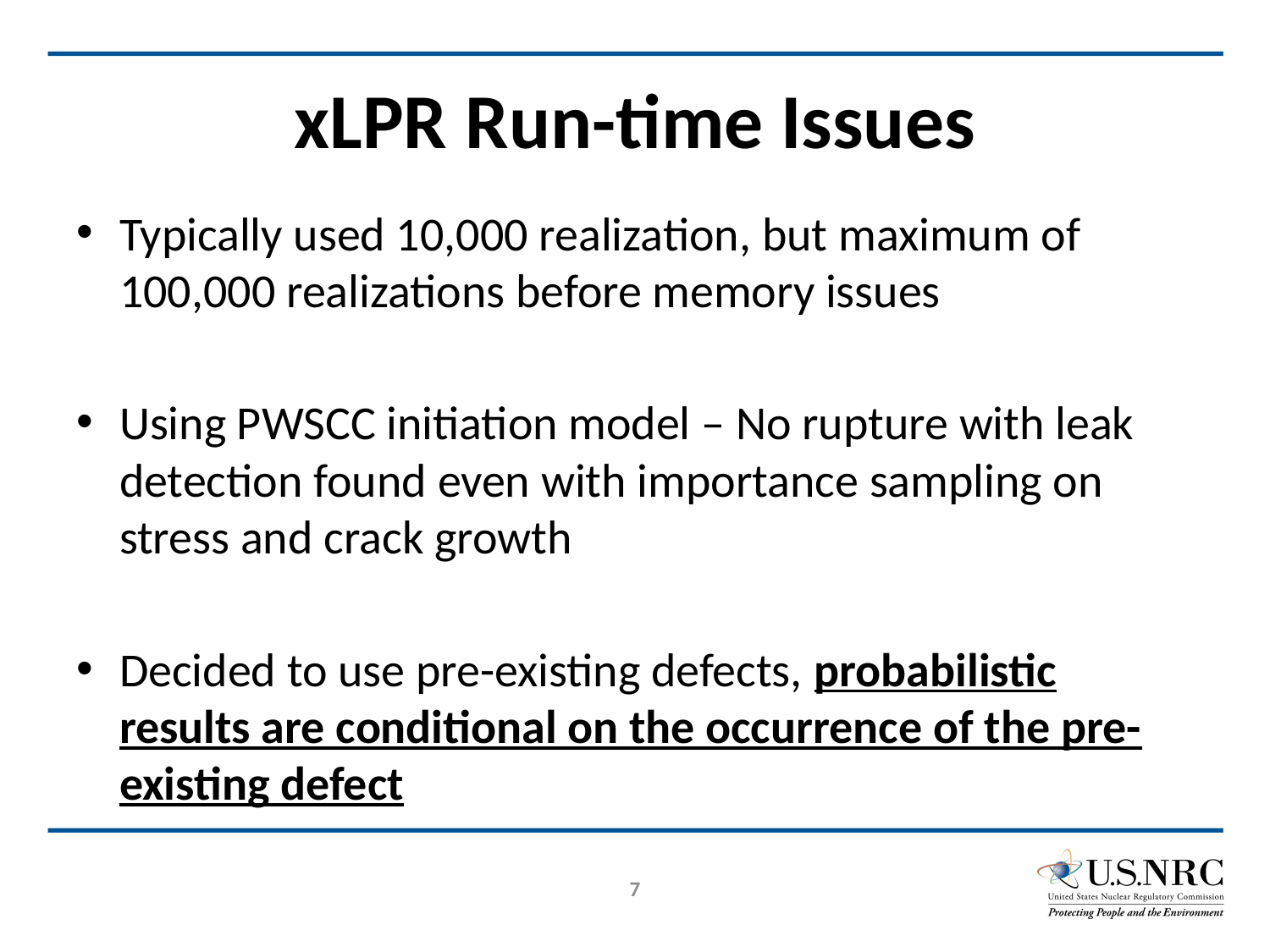

# xLPR Run-time Issues
Typically used 10,000 realization, but maximum of 100,000 realizations before memory issues

Using PWSCC initiation model – No rupture with leak detection found even with importance sampling on stress and crack growth

Decided to use pre-existing defects, probabilistic results are conditional on the occurrence of the pre-existing defect

7